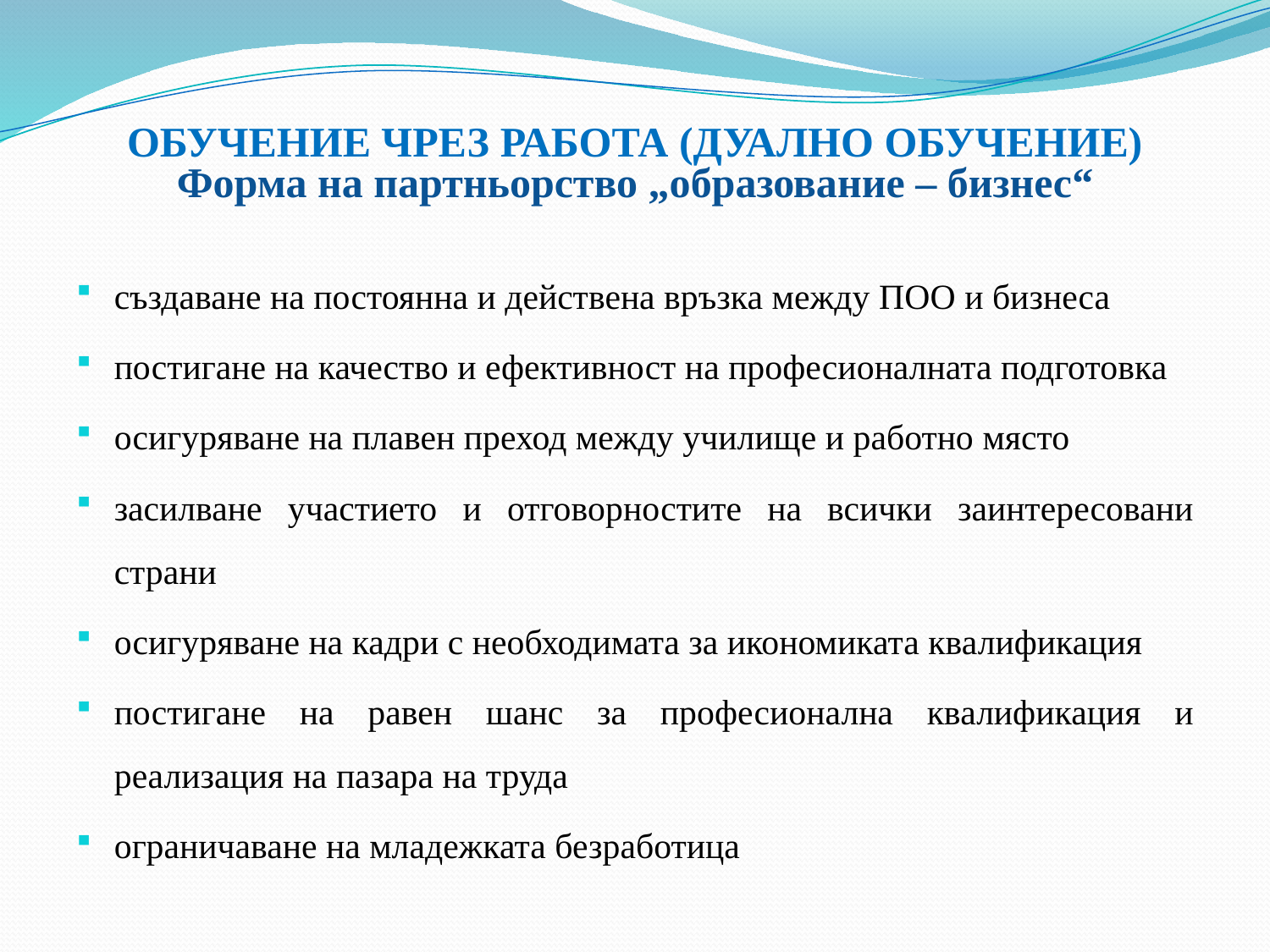

# ОБУЧЕНИЕ ЧРЕЗ РАБОТА (ДУАЛНО ОБУЧЕНИЕ) Форма на партньорство „образование – бизнес“
създаване на постоянна и действена връзка между ПОО и бизнеса
постигане на качество и ефективност на професионалната подготовка
осигуряване на плавен преход между училище и работно място
засилване участието и отговорностите на всички заинтересовани страни
осигуряване на кадри с необходимата за икономиката квалификация
постигане на равен шанс за професионална квалификация и реализация на пазара на труда
ограничаване на младежката безработица